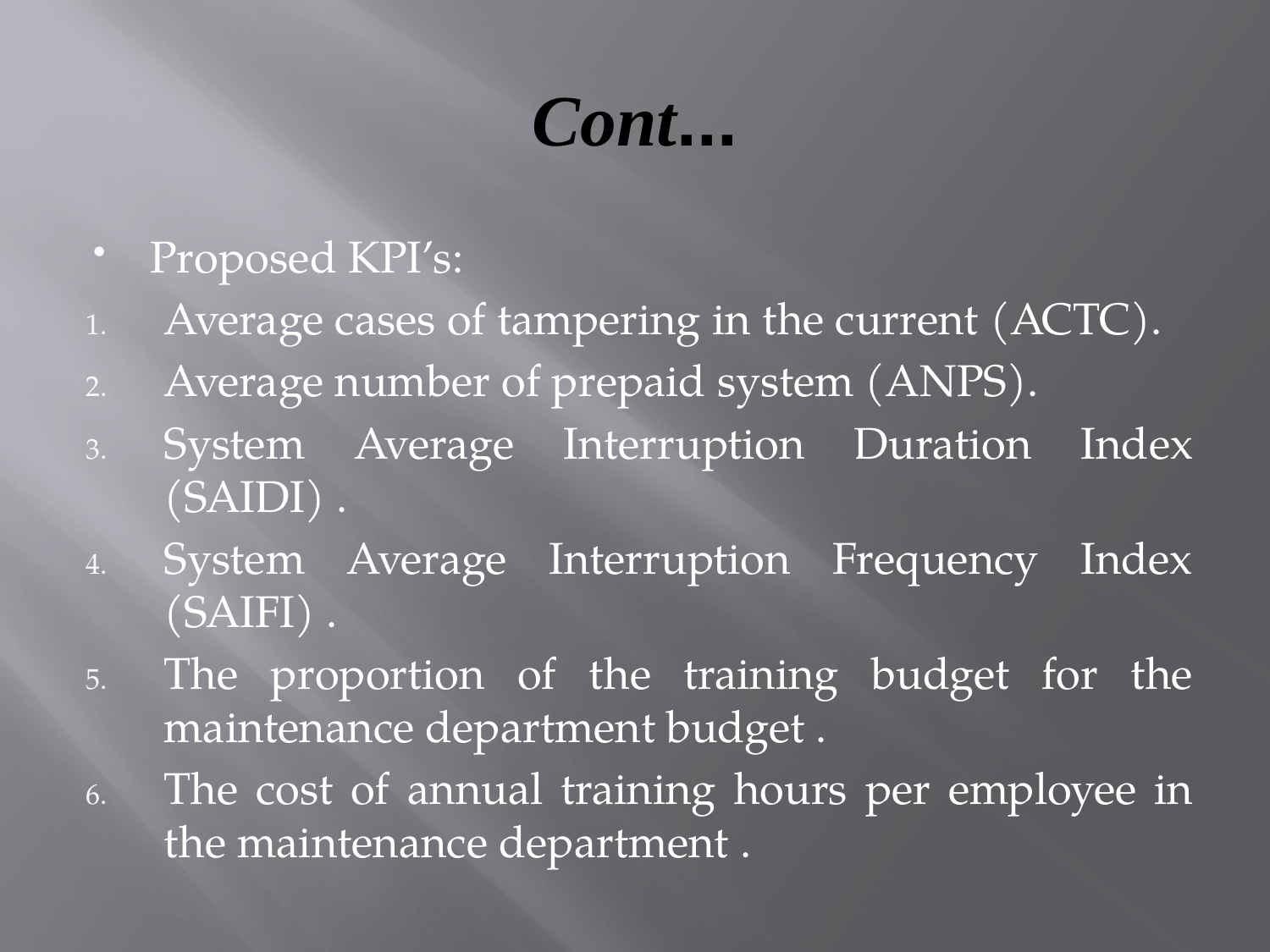

# Cont...
Proposed KPI’s:
Average cases of tampering in the current (ACTC).
Average number of prepaid system (ANPS).
System Average Interruption Duration Index (SAIDI) .
System Average Interruption Frequency Index (SAIFI) .
The proportion of the training budget for the maintenance department budget .
The cost of annual training hours per employee in the maintenance department .